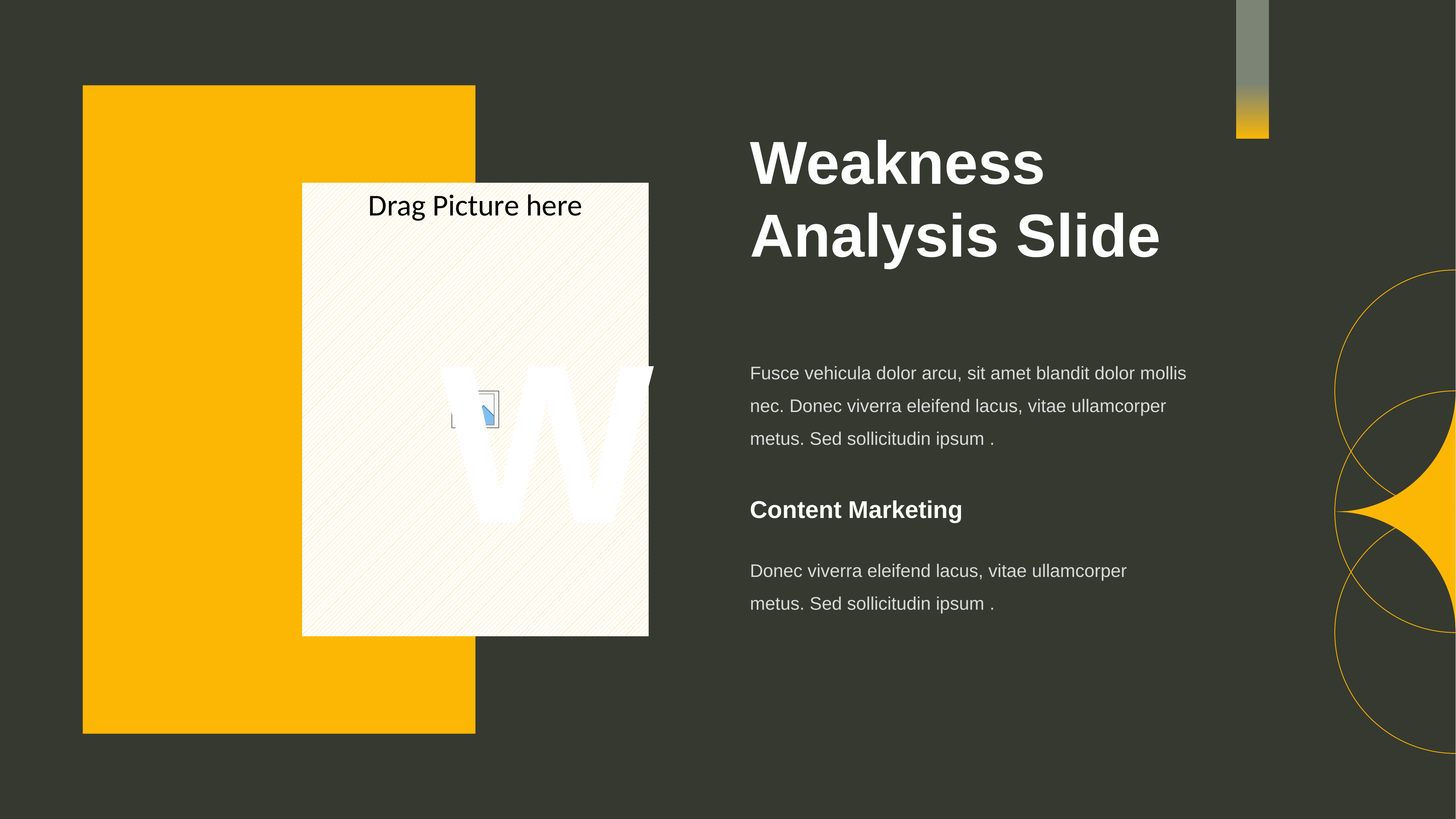

Weakness Analysis Slide

W
Fusce vehicula dolor arcu, sit amet blandit dolor mollis nec. Donec viverra eleifend lacus, vitae ullamcorper metus. Sed sollicitudin ipsum .
Content Marketing
Donec viverra eleifend lacus, vitae ullamcorper metus. Sed sollicitudin ipsum .